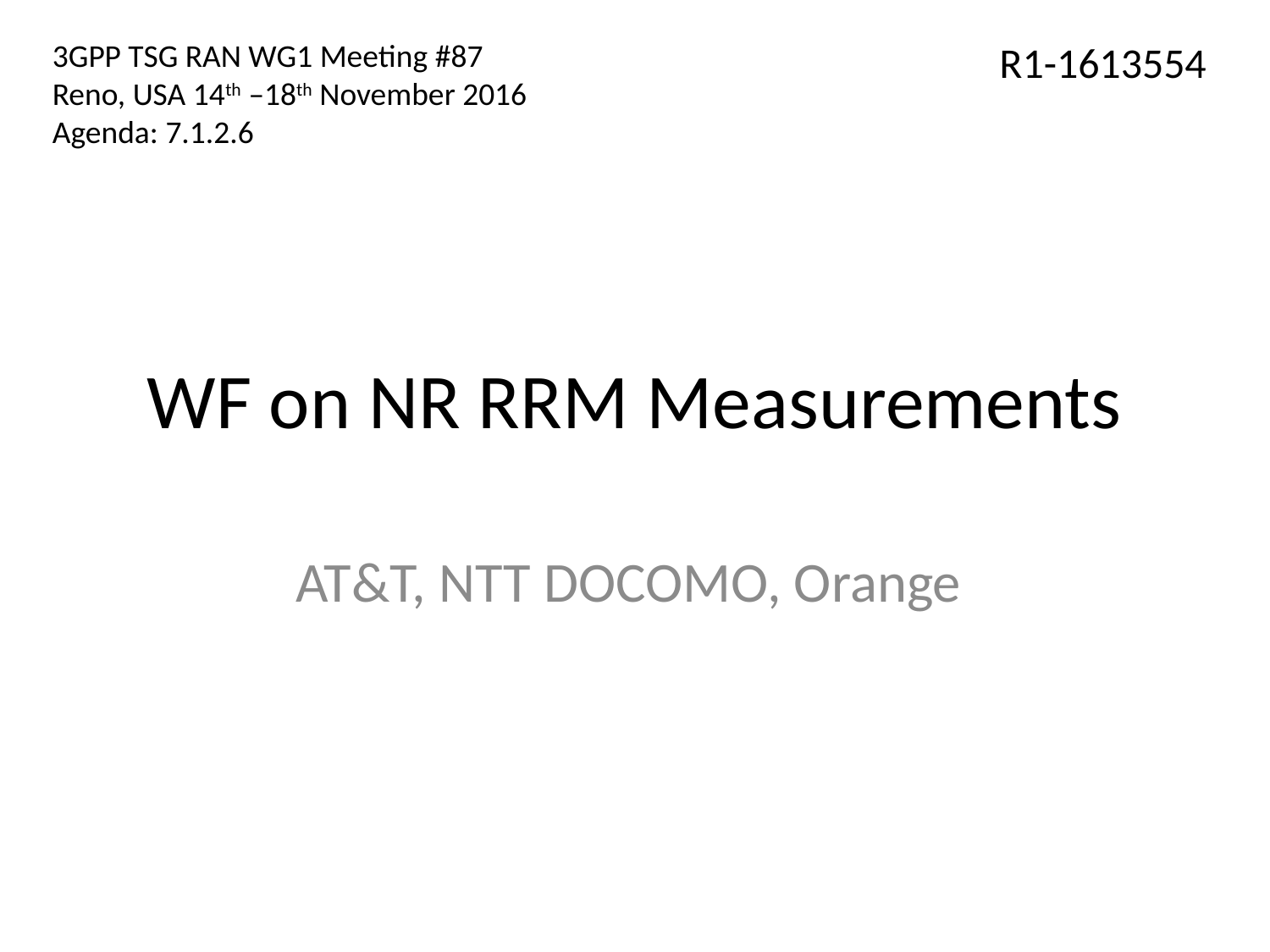

3GPP TSG RAN WG1 Meeting #87
Reno, USA 14th –18th November 2016
Agenda: 7.1.2.6
R1-1613554
# WF on NR RRM Measurements
AT&T, NTT DOCOMO, Orange